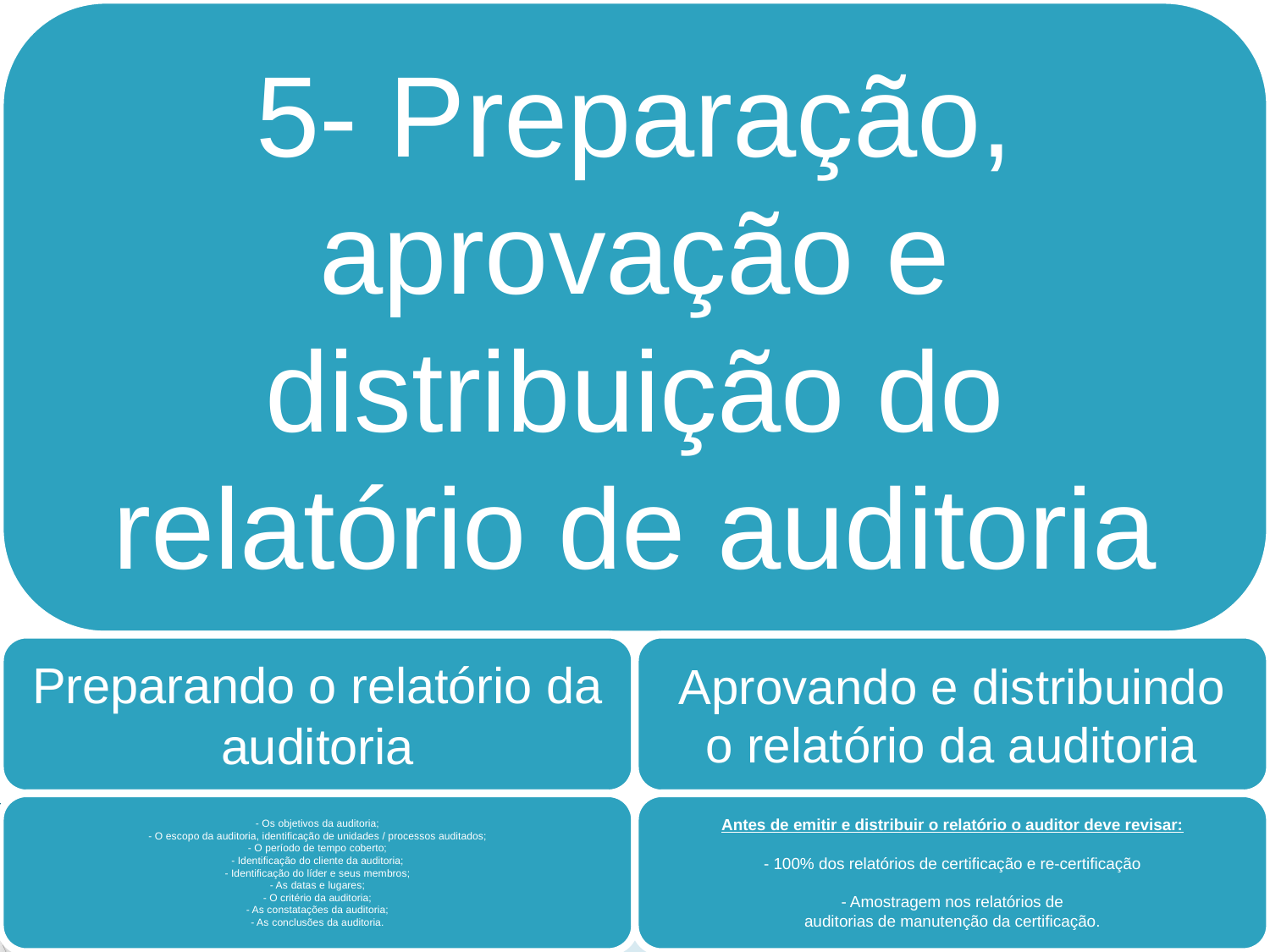

5- Preparação, aprovação e distribuição do relatório de auditoria
Preparando o relatório da auditoria
- Os objetivos da auditoria;
- O escopo da auditoria, identificação de unidades / processos auditados;
- O período de tempo coberto;
- Identificação do cliente da auditoria;
- Identificação do líder e seus membros;
- As datas e lugares;
- O critério da auditoria;
- As constatações da auditoria;
- As conclusões da auditoria.
Aprovando e distribuindo o relatório da auditoria
Antes de emitir e distribuir o relatório o auditor deve revisar:
- 100% dos relatórios de certificação e re-certificação
- Amostragem nos relatórios de
AUTOR: Prof. João Paulo Miranda